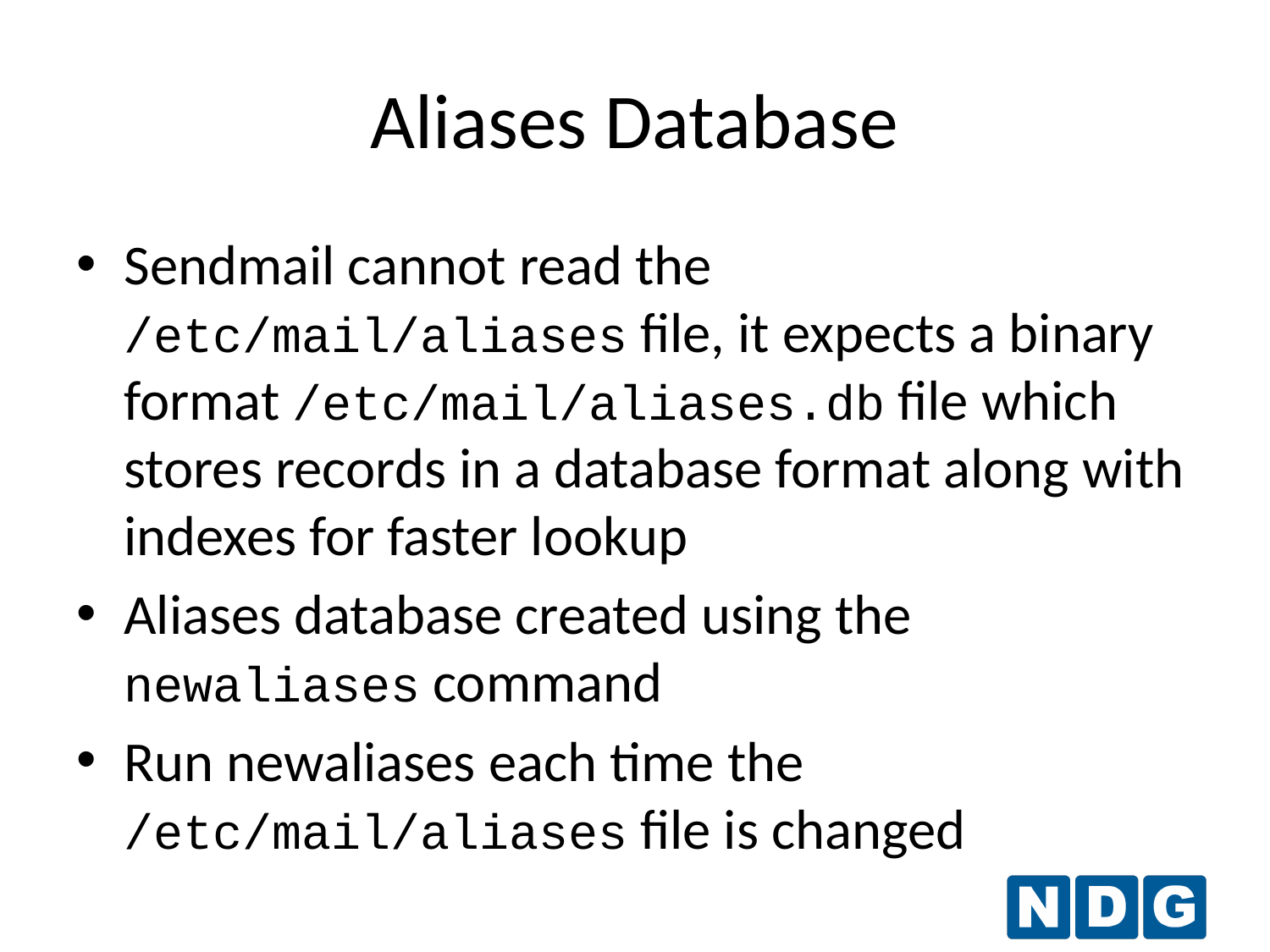

Aliases Database
Sendmail cannot read the /etc/mail/aliases file, it expects a binary format /etc/mail/aliases.db file which stores records in a database format along with indexes for faster lookup
Aliases database created using the newaliases command
Run newaliases each time the /etc/mail/aliases file is changed